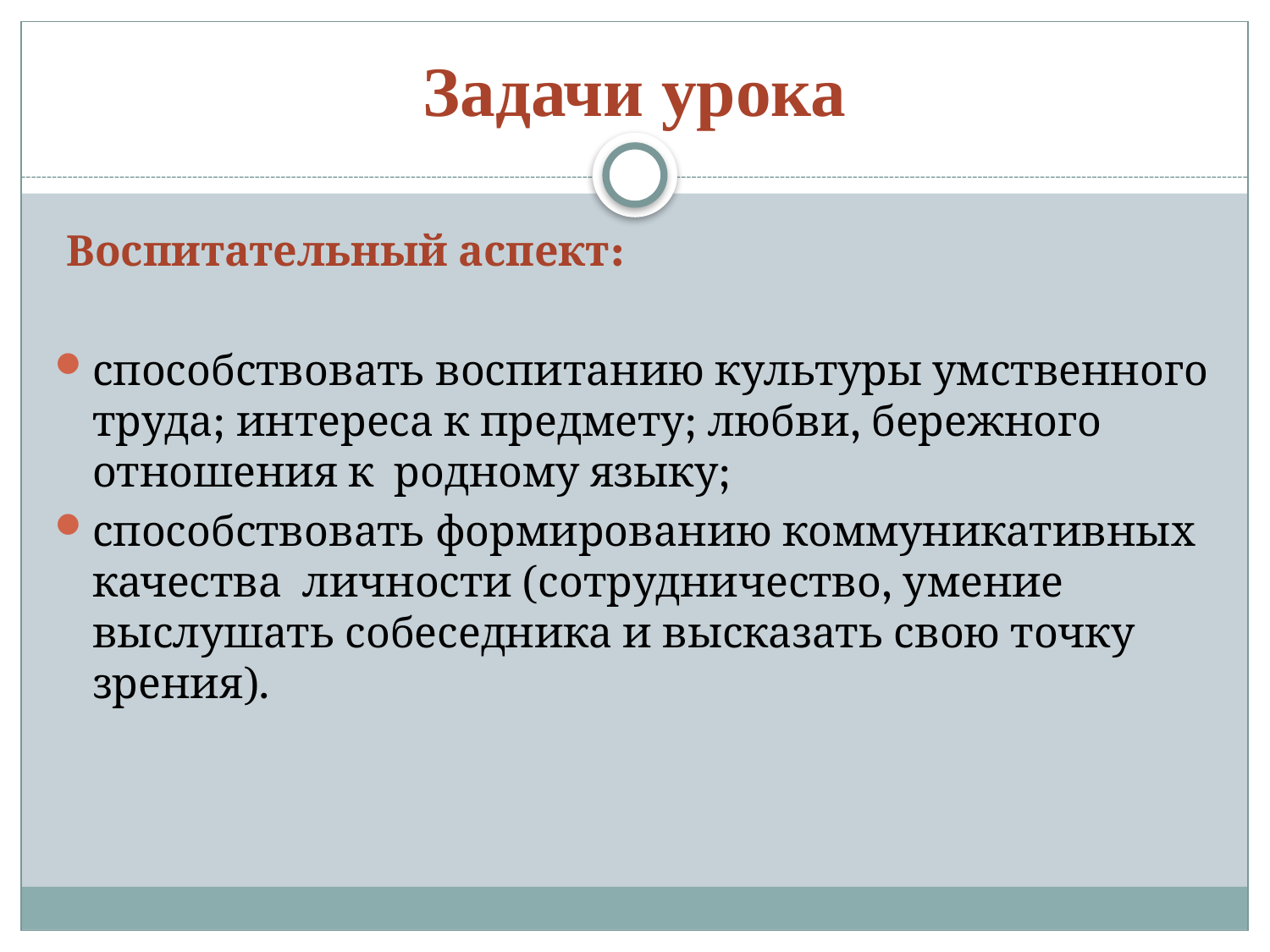

# Задачи урока
 Воспитательный аспект:

способствовать воспитанию культуры умственного труда; интереса к предмету; любви, бережного отношения к  родному языку;
способствовать формированию коммуникативных качества  личности (сотрудничество, умение выслушать собеседника и высказать свою точку зрения).